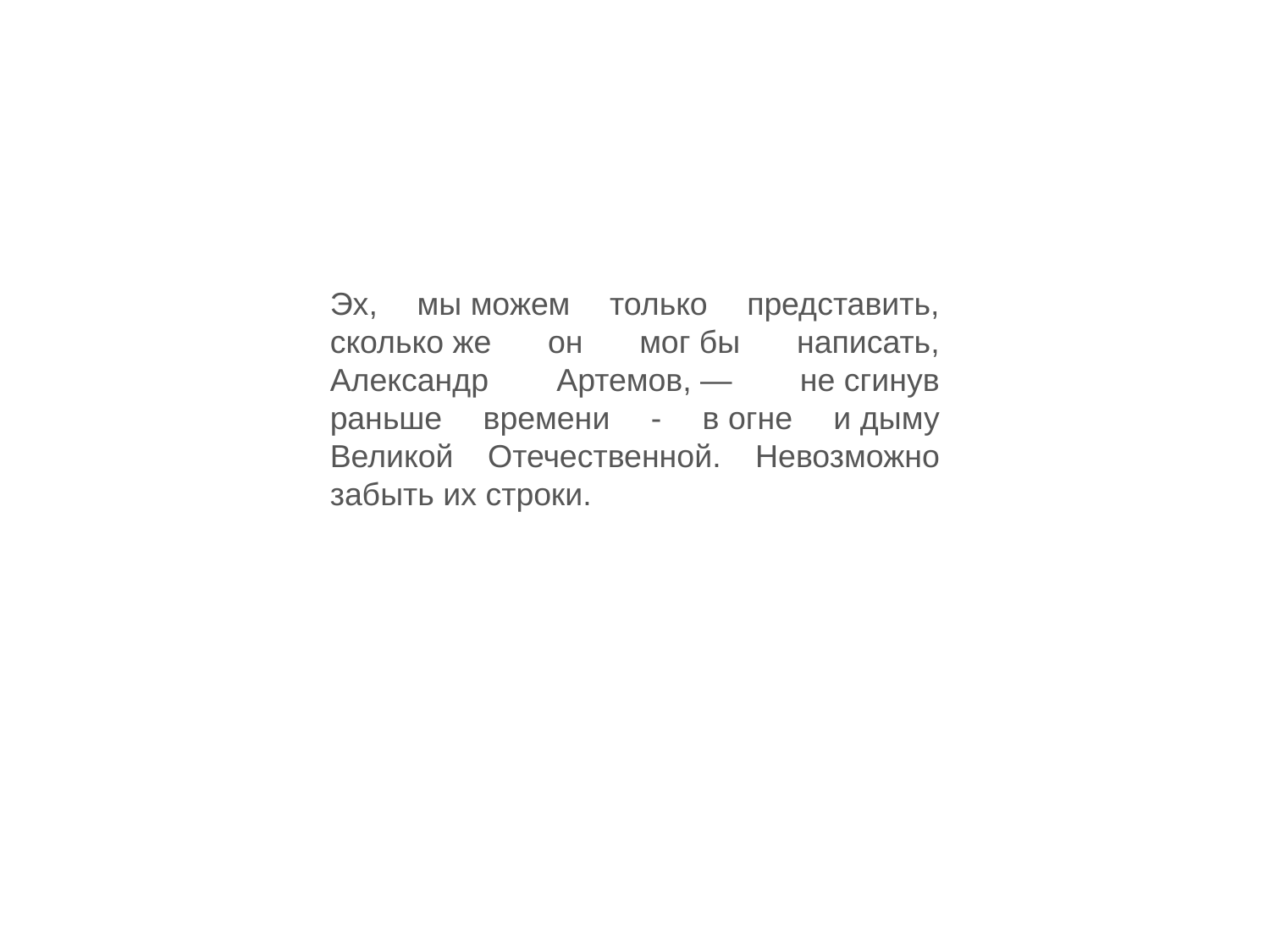

Эх, мы можем только представить, сколько же он мог бы написать, Александр Артемов, — не сгинув раньше времени - в огне и дыму Великой Отечественной. Невозможно забыть их строки.